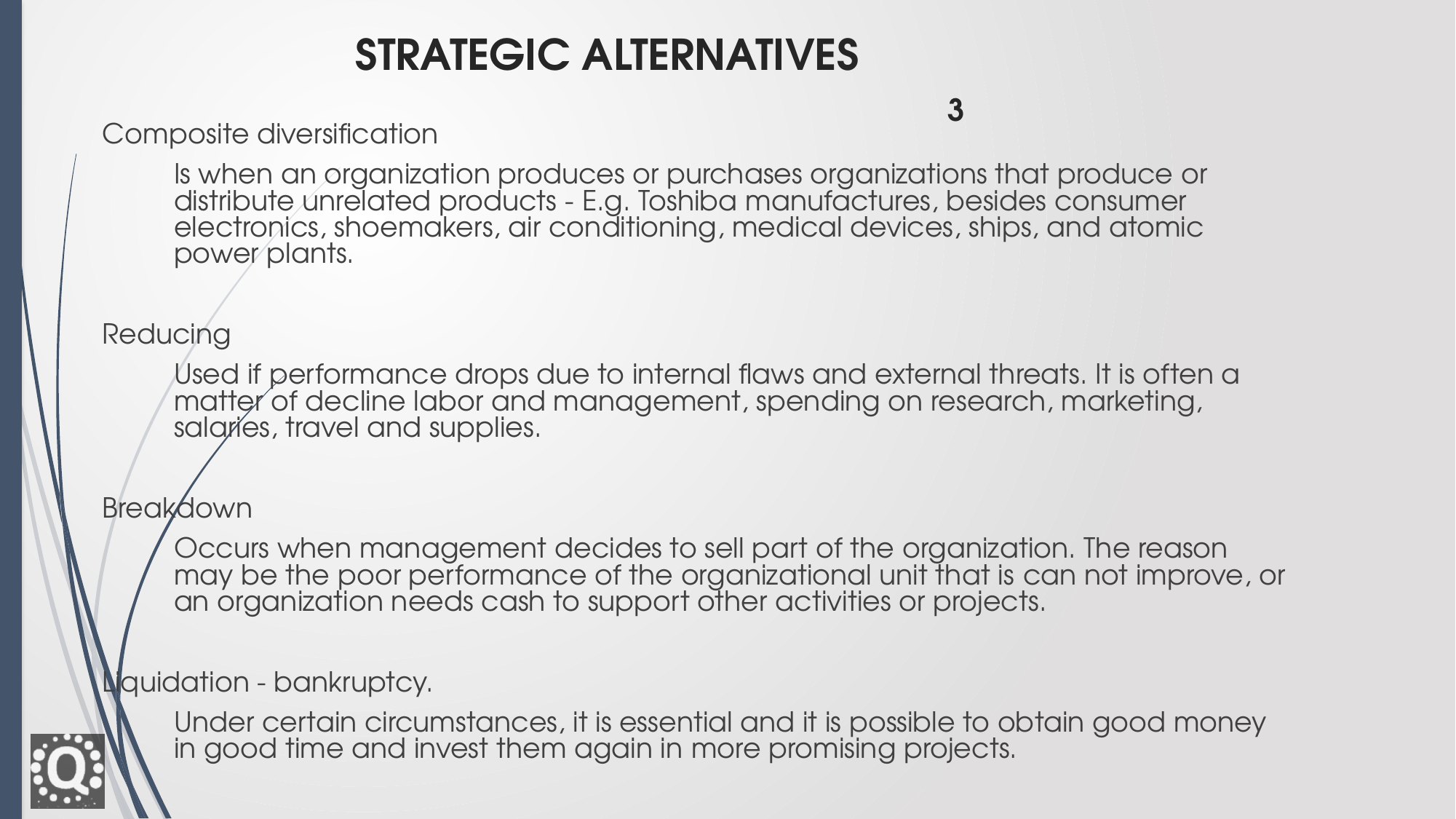

# STRATEGIC ALTERNATIVES 							3
Composite diversification
	Is when an organization produces or purchases organizations that produce or distribute unrelated products - E.g. Toshiba manufactures, besides consumer electronics, shoemakers, air conditioning, medical devices, ships, and atomic power plants.

Reducing
	Used if performance drops due to internal flaws and external threats. It is often a matter of decline labor and management, spending on research, marketing, salaries, travel and supplies.

Breakdown
	Occurs when management decides to sell part of the organization. The reason may be the poor performance of the organizational unit that is can not improve, or an organization needs cash to support other activities or projects.

Liquidation - bankruptcy.
	Under certain circumstances, it is essential and it is possible to obtain good money in good time and invest them again in more promising projects.